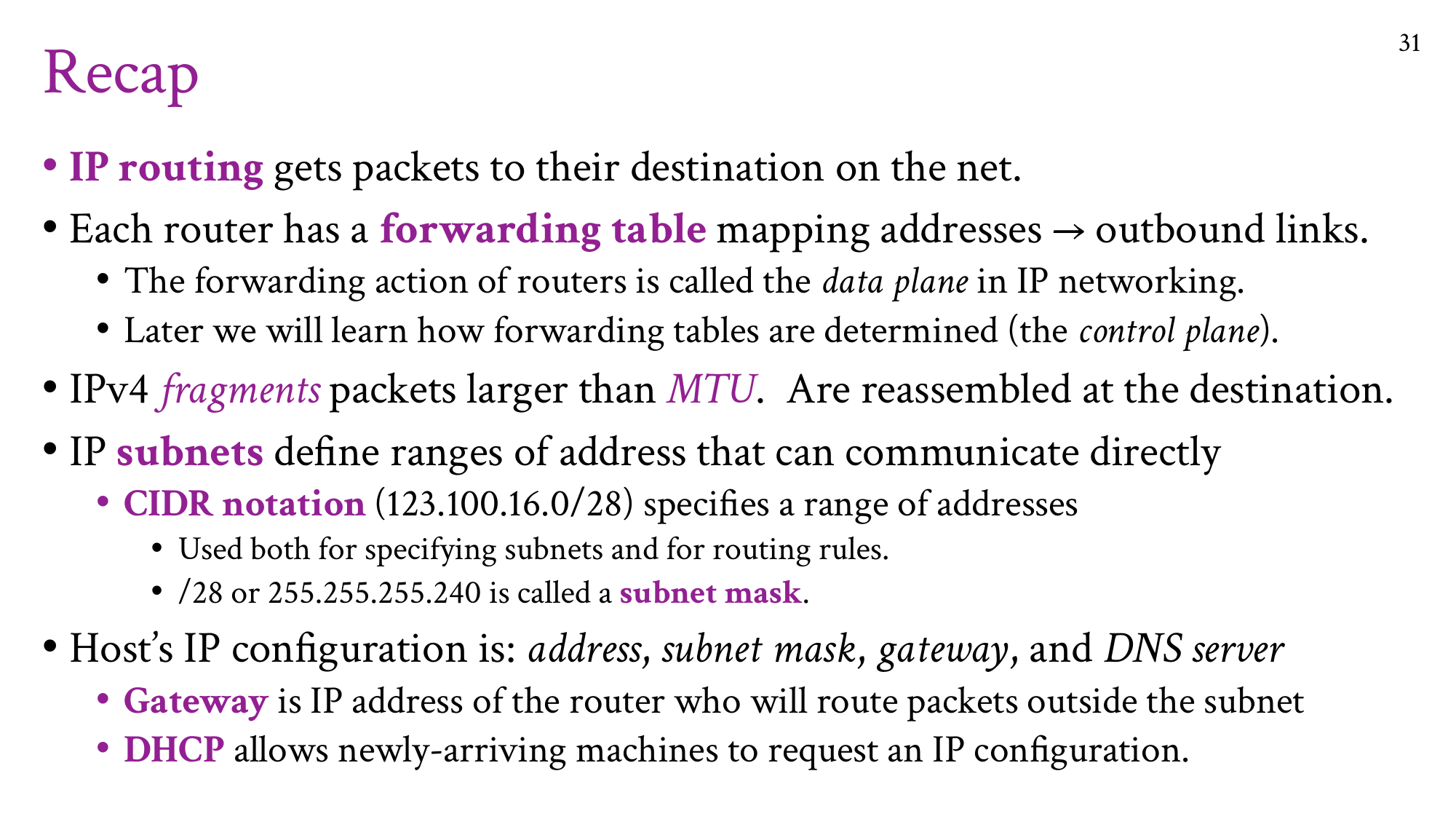

# Recap
IP routing gets packets to their destination on the net.
Each router has a forwarding table mapping addresses → outbound links.
The forwarding action of routers is called the data plane in IP networking.
Later we will learn how forwarding tables are determined (the control plane).
IPv4 fragments packets larger than MTU.  Are reassembled at the destination.
IP subnets define ranges of address that can communicate directly
CIDR notation (123.100.16.0/28) specifies a range of addresses
Used both for specifying subnets and for routing rules.
/28 or 255.255.255.240 is called a subnet mask.
Host’s IP configuration is: address, subnet mask, gateway, and DNS server
Gateway is IP address of the router who will route packets outside the subnet
DHCP allows newly-arriving machines to request an IP configuration.